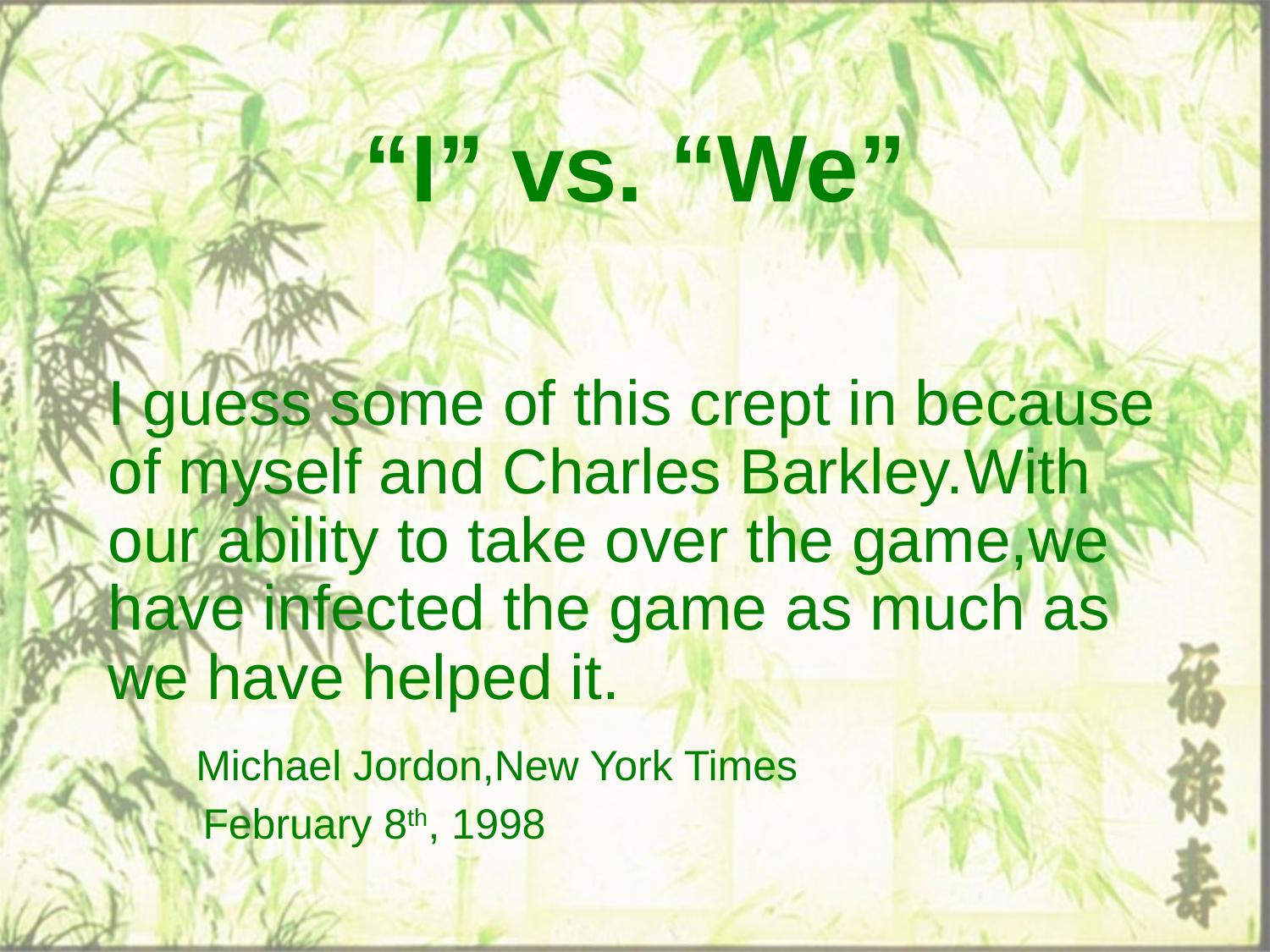

# “I” vs. “We”

I guess some of this crept in because of myself and Charles Barkley.With our ability to take over the game,we have infected the game as much as we have helped it.
     Michael Jordon,New York Times
        February 8th, 1998